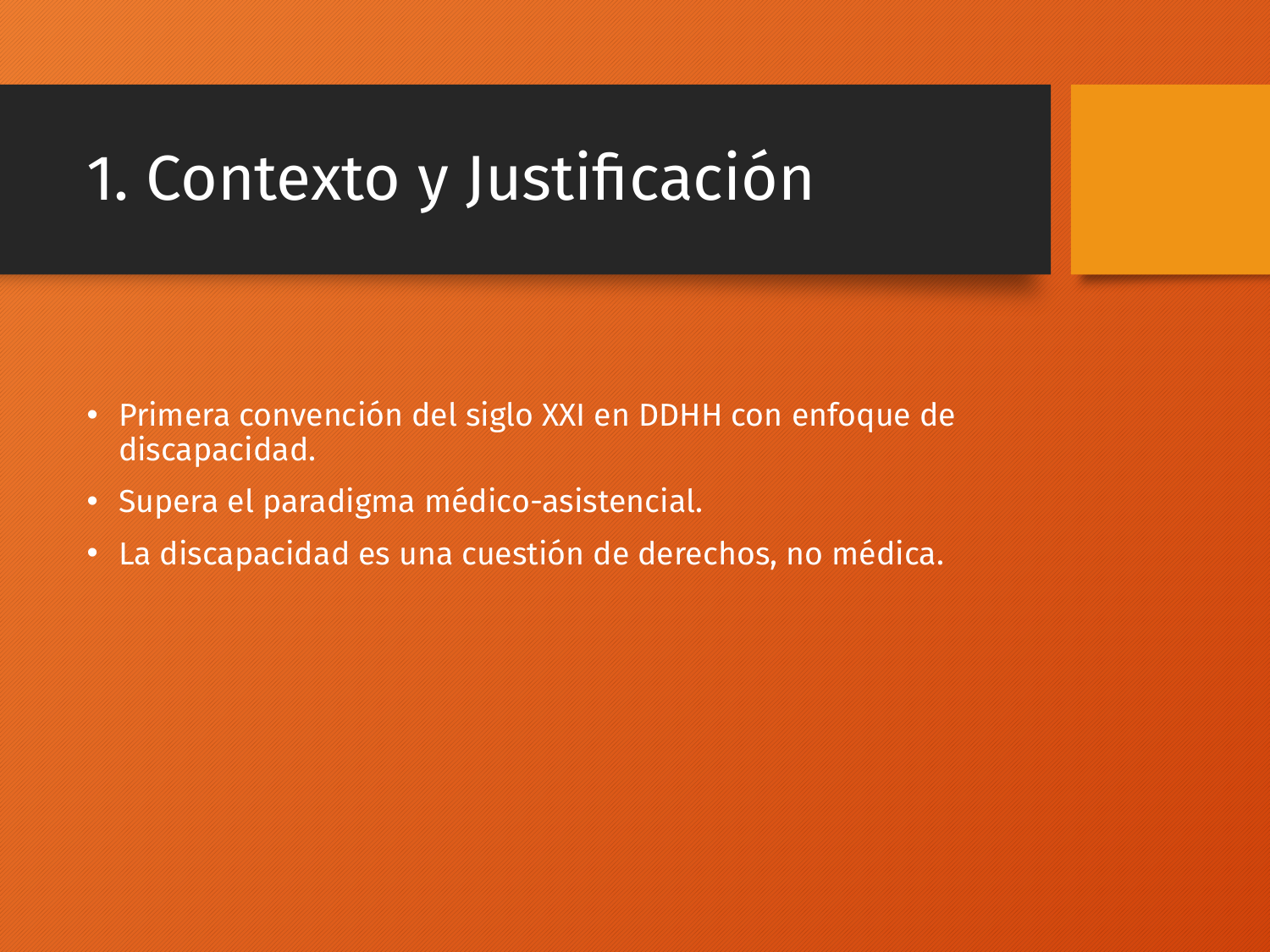

# 1. Contexto y Justificación

Primera convención del siglo XXI en DDHH con enfoque de discapacidad.
Supera el paradigma médico-asistencial.
La discapacidad es una cuestión de derechos, no médica.